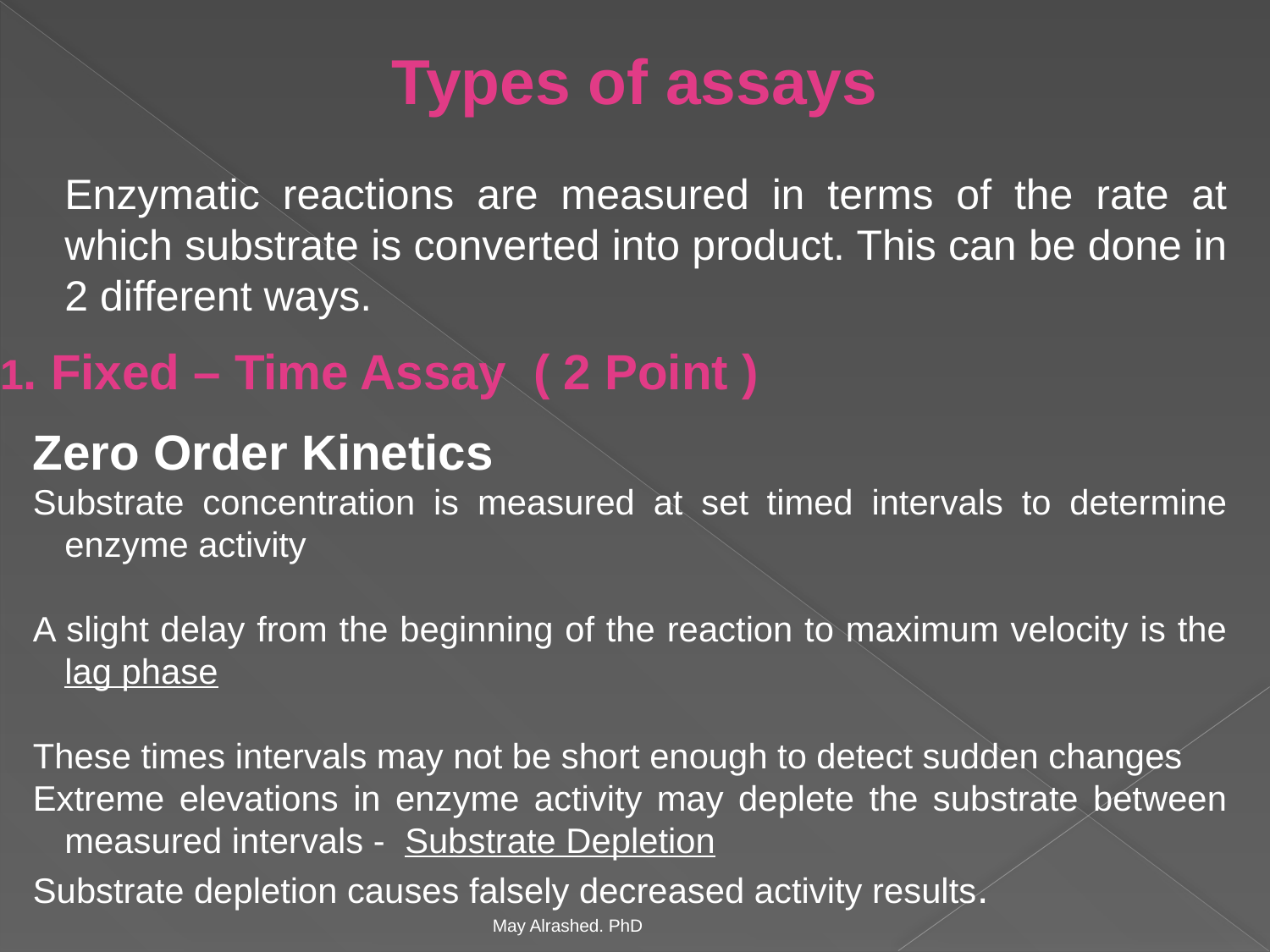

Types of assays
Enzymatic reactions are measured in terms of the rate at which substrate is converted into product. This can be done in 2 different ways.

1. Fixed – Time Assay  ( 2 Point )

Zero Order Kinetics
Substrate concentration is measured at set timed intervals to determine enzyme activity

A slight delay from the beginning of the reaction to maximum velocity is the lag phase

These times intervals may not be short enough to detect sudden changes
Extreme elevations in enzyme activity may deplete the substrate between measured intervals -  Substrate Depletion
Substrate depletion causes falsely decreased activity results.
May Alrashed. PhD